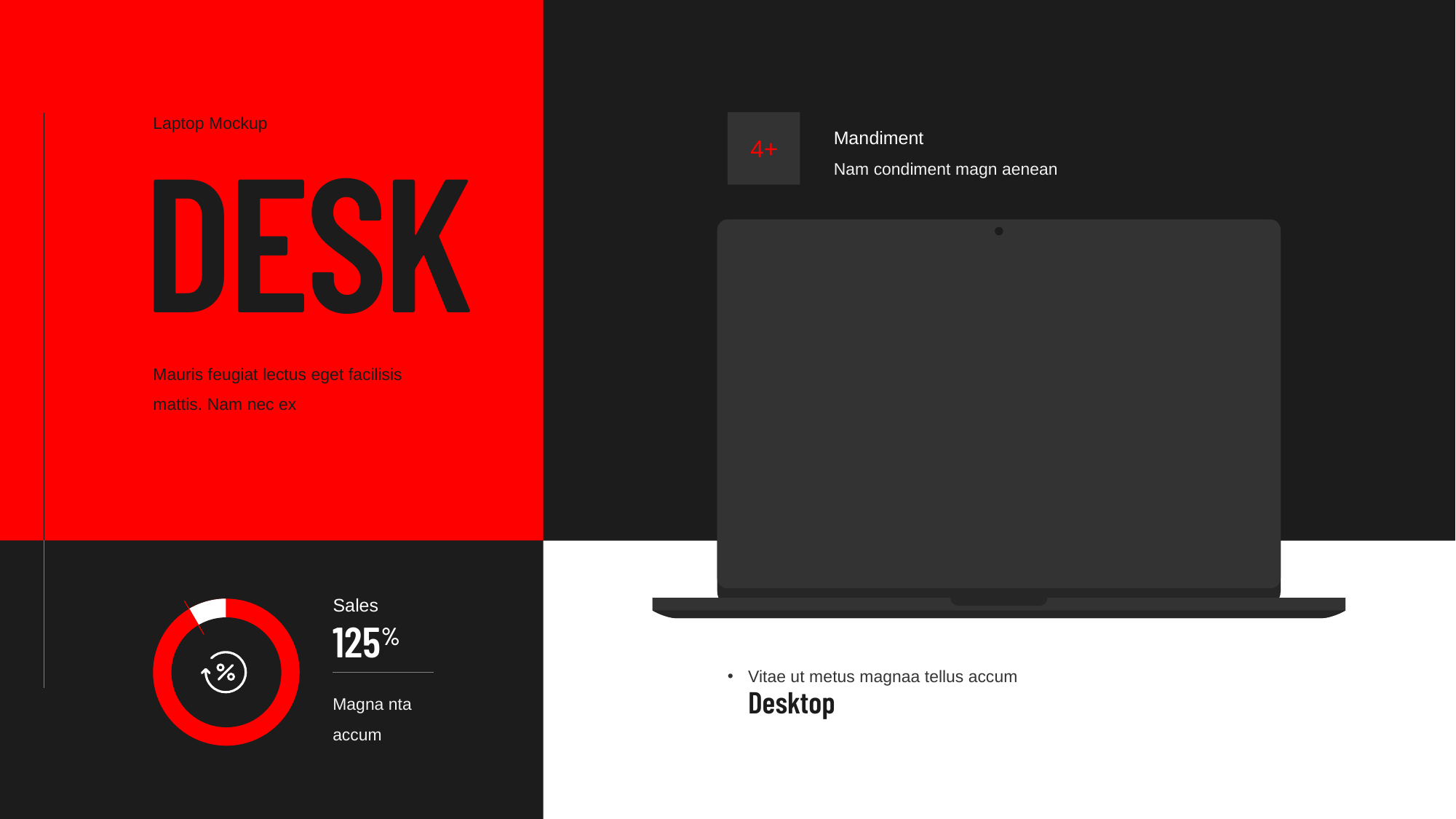

Laptop Mockup
Mandiment
Nam condiment magn aenean
DESK
4+

Mauris feugiat lectus eget facilisis mattis. Nam nec ex
Sales

125%

Vitae ut metus magnaa tellus accum
Desktop
Magna nta accum